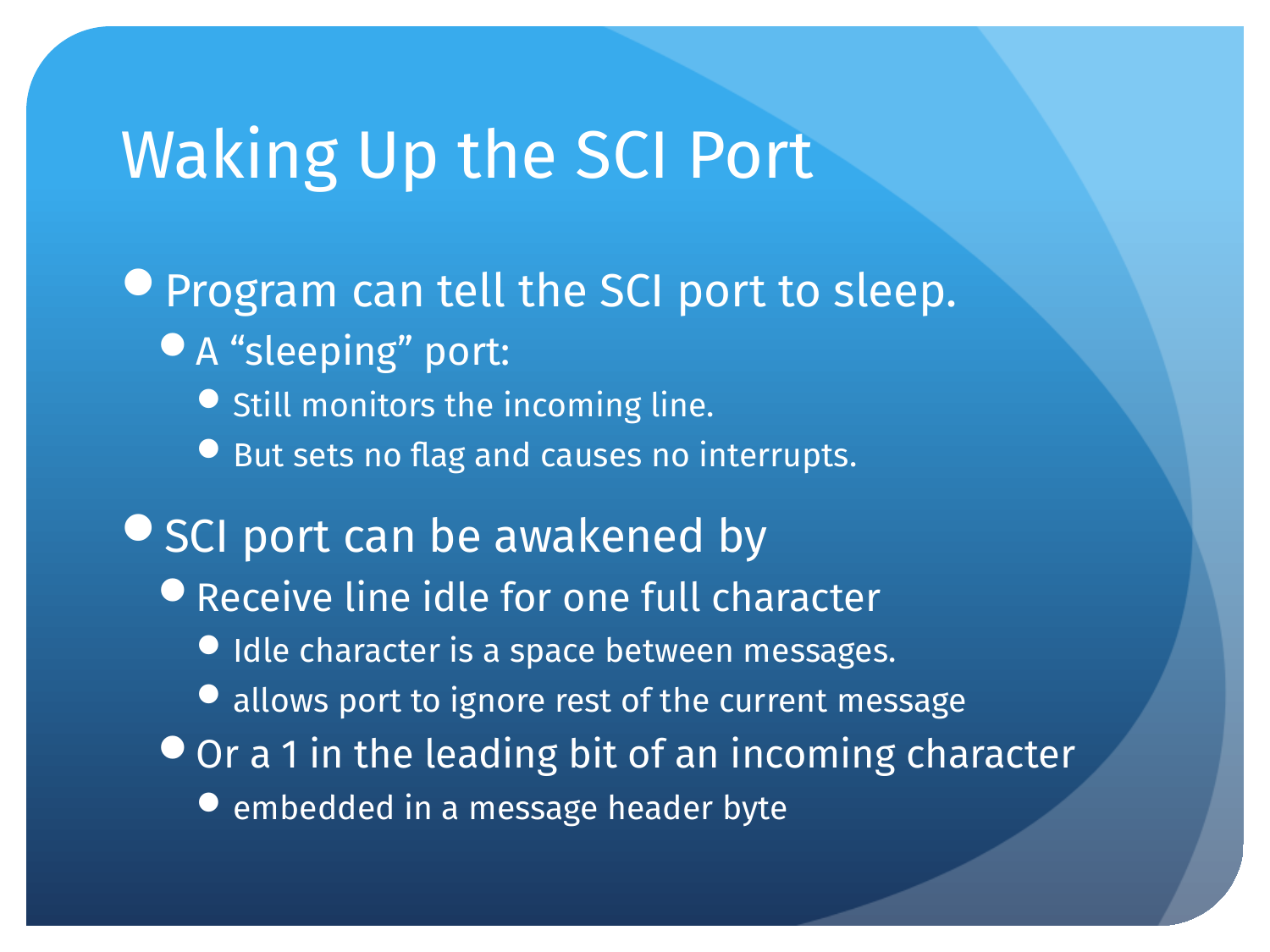

# Waking Up the SCI Port
Program can tell the SCI port to sleep.
A “sleeping” port:
Still monitors the incoming line.
But sets no flag and causes no interrupts.
SCI port can be awakened by
Receive line idle for one full character
Idle character is a space between messages.
allows port to ignore rest of the current message
Or a 1 in the leading bit of an incoming character
embedded in a message header byte